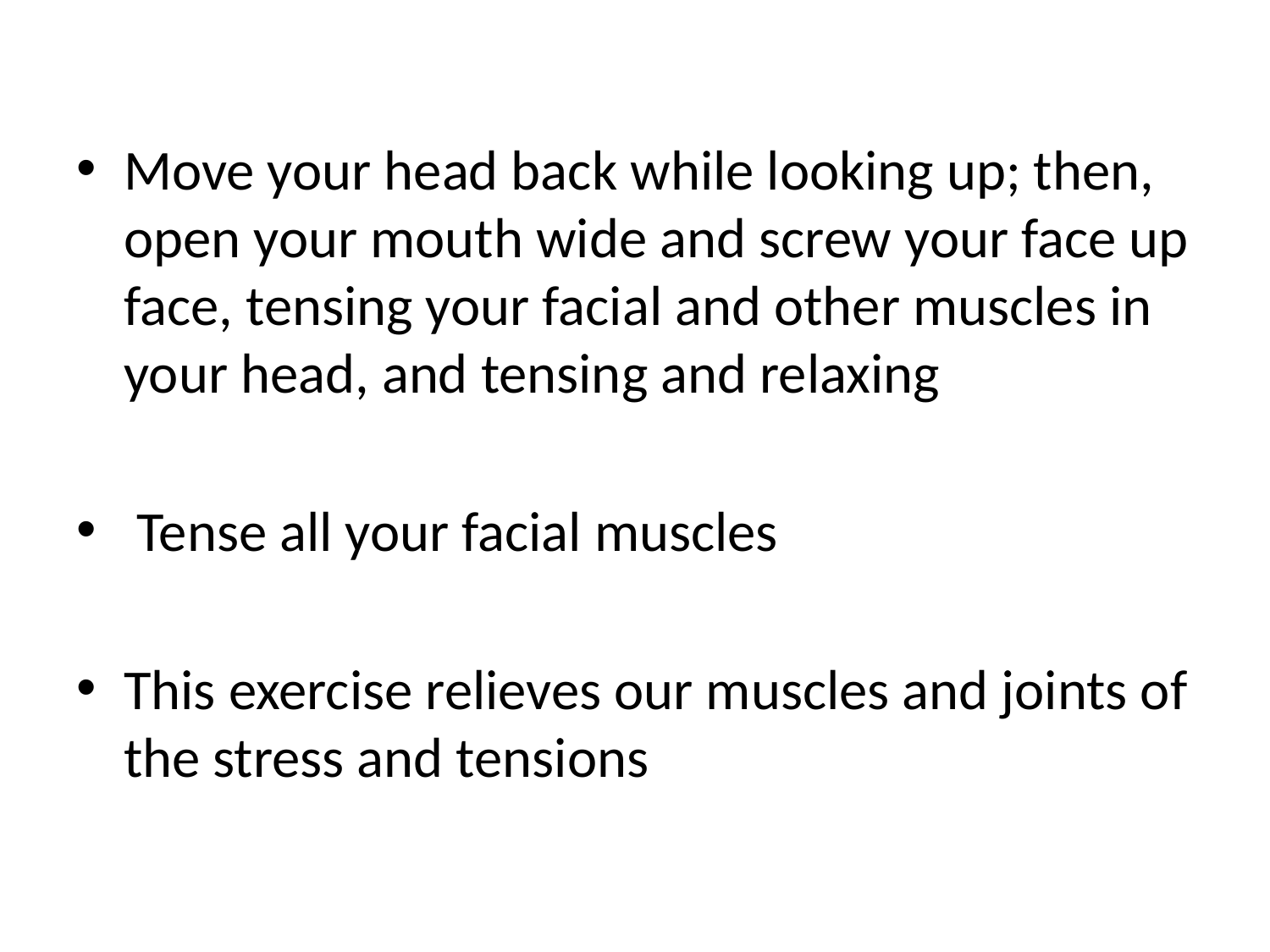

Move your head back while looking up; then, open your mouth wide and screw your face up face, tensing your facial and other muscles in  your head, and tensing and relaxing

 Tense all your facial muscles

This exercise relieves our muscles and joints of the stress and tensions